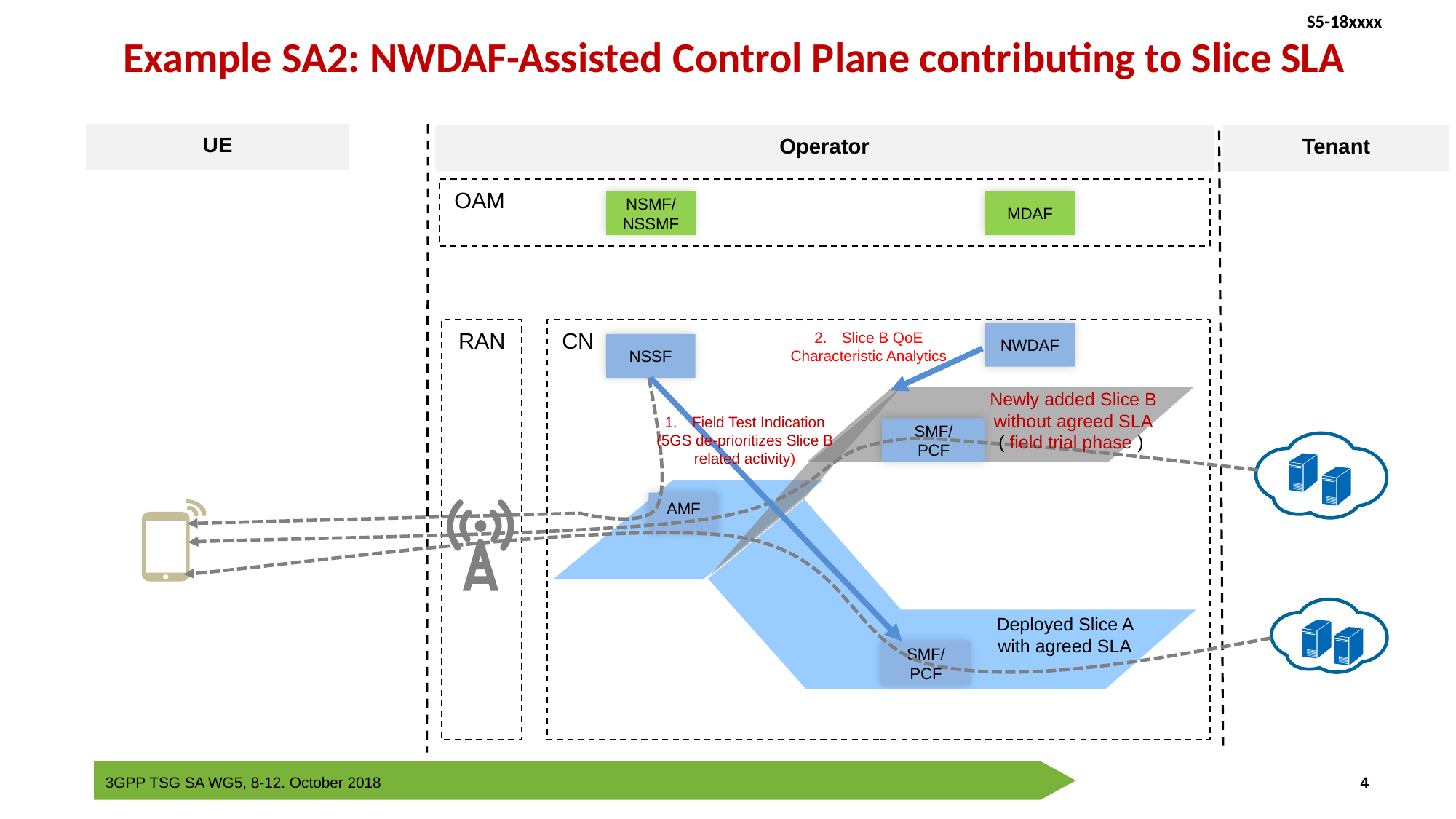

# Example SA2: NWDAF-Assisted Control Plane contributing to Slice SLA
UE
Operator
Tenant
OAM
NSMF/
NSSMF
MDAF
RAN
CN
Slice B QoE
Characteristic Analytics
NWDAF
NSSF

AMF

Newly added Slice B without agreed SLA
( field trial phase )
Field Test Indication
(5GS de-prioritizes Slice B related activity)
SMF/
PCF

Deployed Slice A with agreed SLA

SMF/
PCF